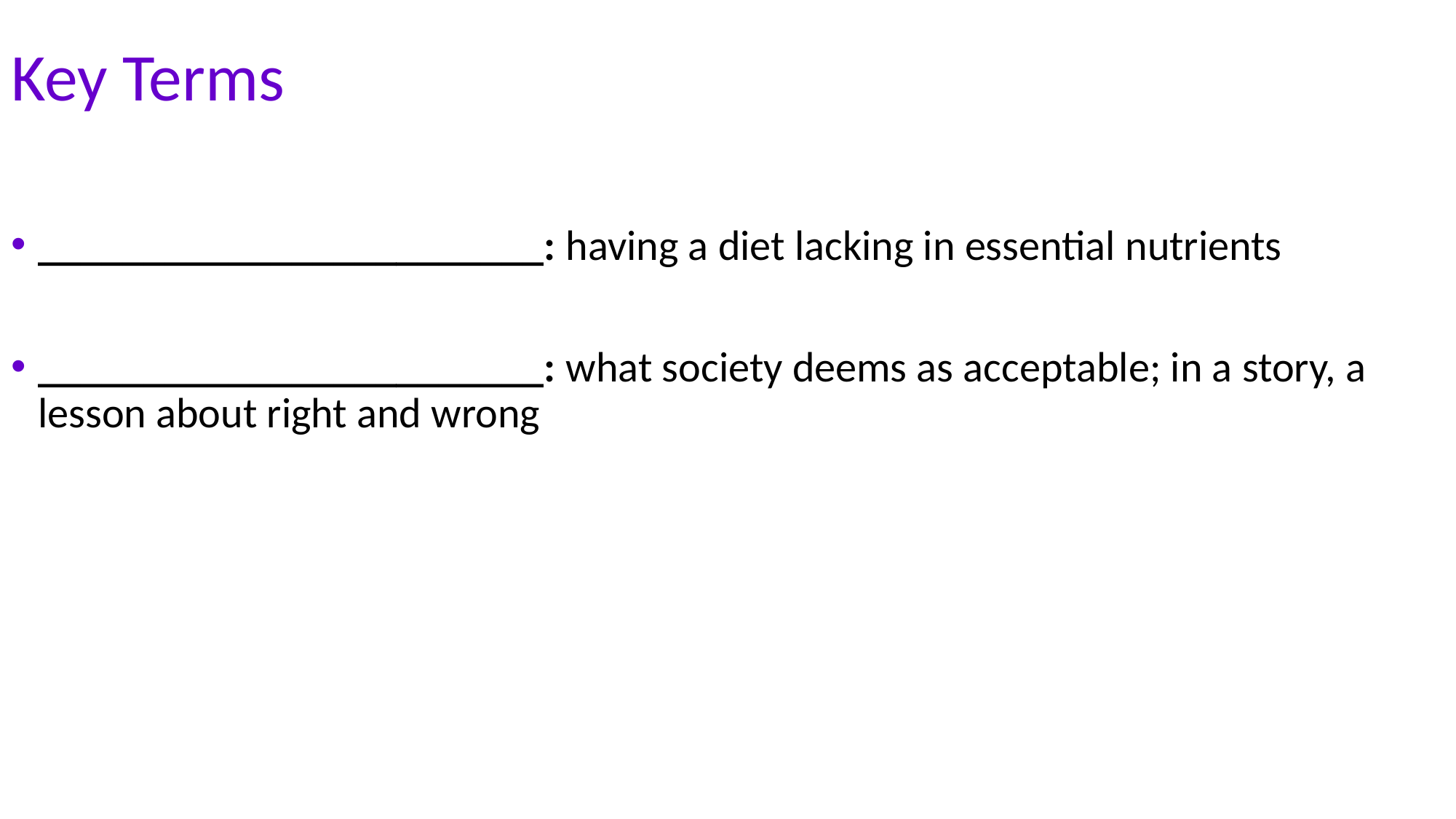

# Key Terms
________________________: having a diet lacking in essential nutrients

________________________: what society deems as acceptable; in a story, a lesson about right and wrong